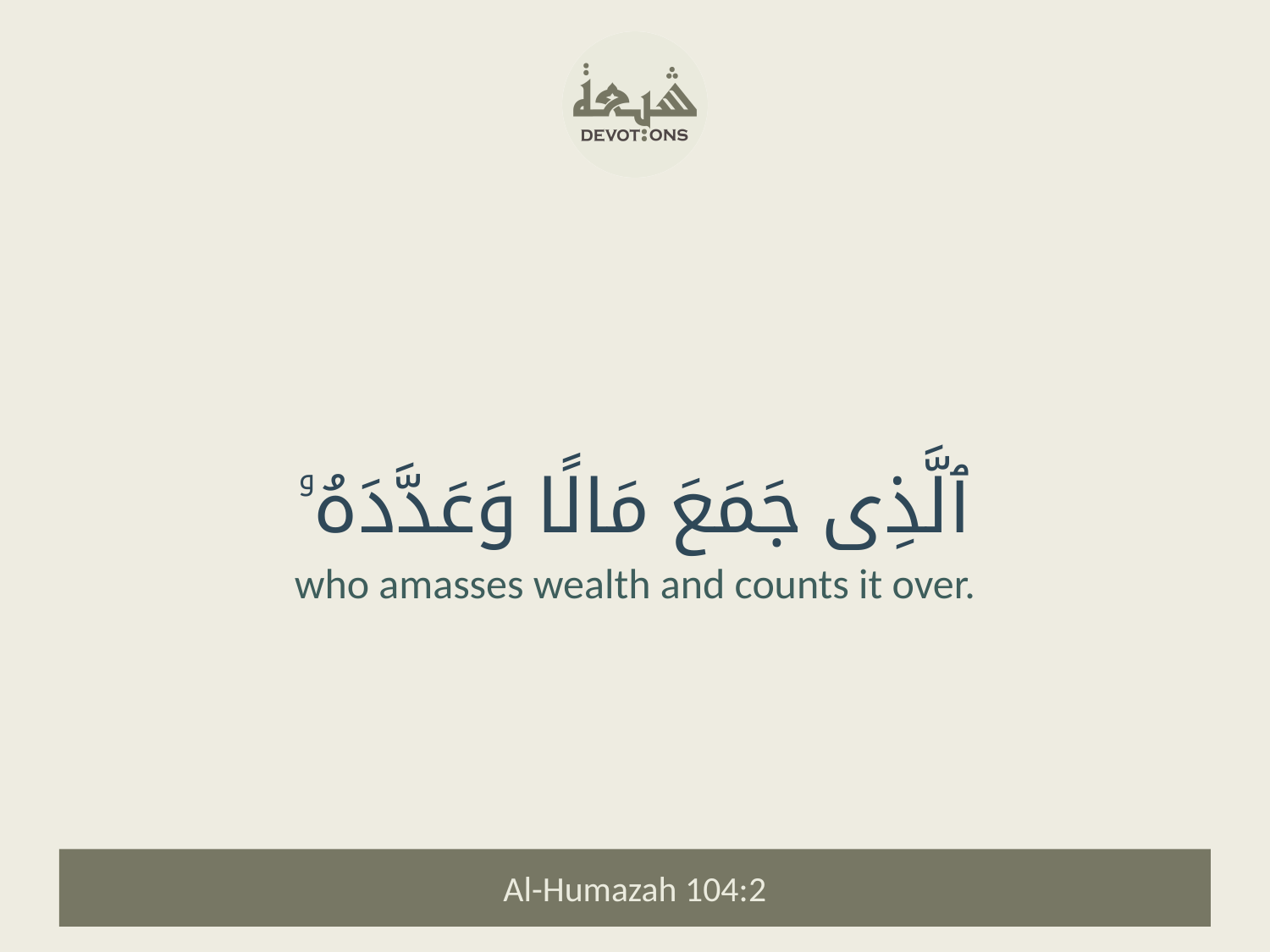

ٱلَّذِى جَمَعَ مَالًا وَعَدَّدَهُۥ
who amasses wealth and counts it over.
Al-Humazah 104:2